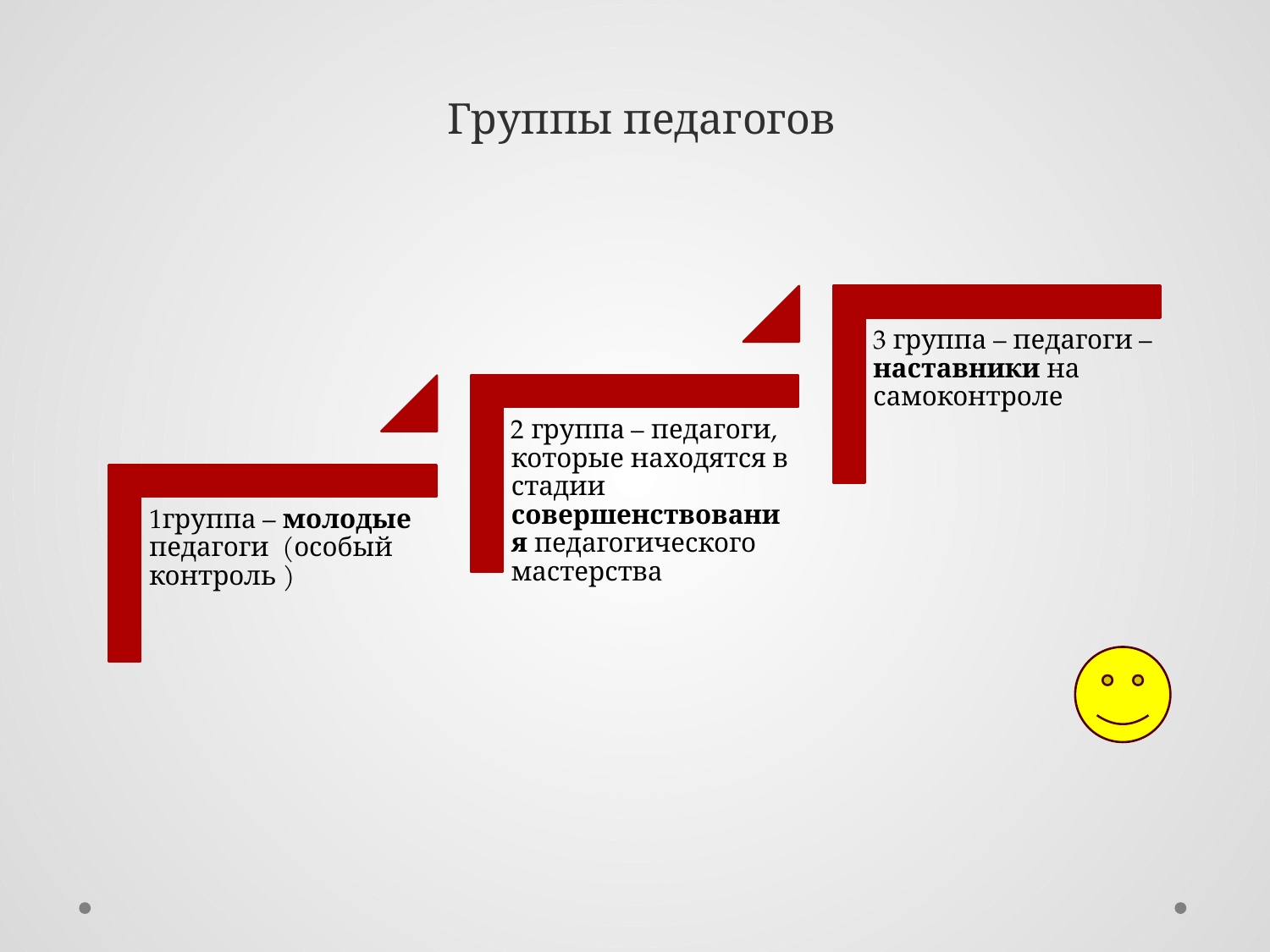

# Группы педагогов
1группа – молодые педагоги  (особый контроль )
2 группа – педагоги, которые находятся в стадии совершенствования педагогического мастерства
3 группа – педагоги – наставники на самоконтроле